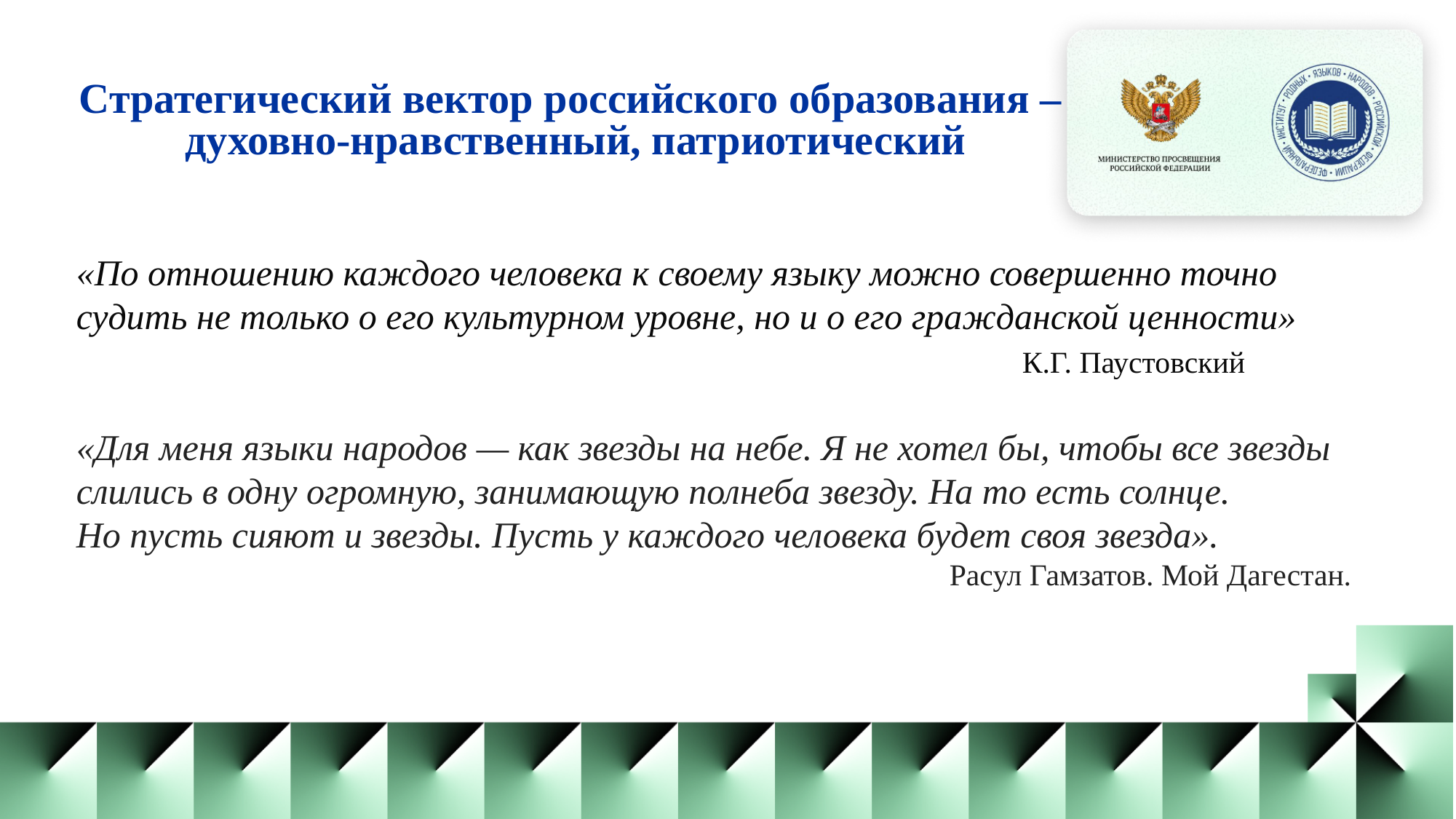

Стратегический вектор российского образования –
духовно-нравственный, патриотический

«По отношению каждого человека к своему языку можно совершенно точно судить не только о его культурном уровне, но и о его гражданской ценности»
                                                                                                        К.Г. Паустовский

«Для меня языки народов — как звезды на небе. Я не хотел бы, чтобы все звезды слились в одну огромную, занимающую полнеба звезду. На то есть солнце.
Но пусть сияют и звезды. Пусть у каждого человека будет своя звезда».
Расул Гамзатов. Мой Дагестан.